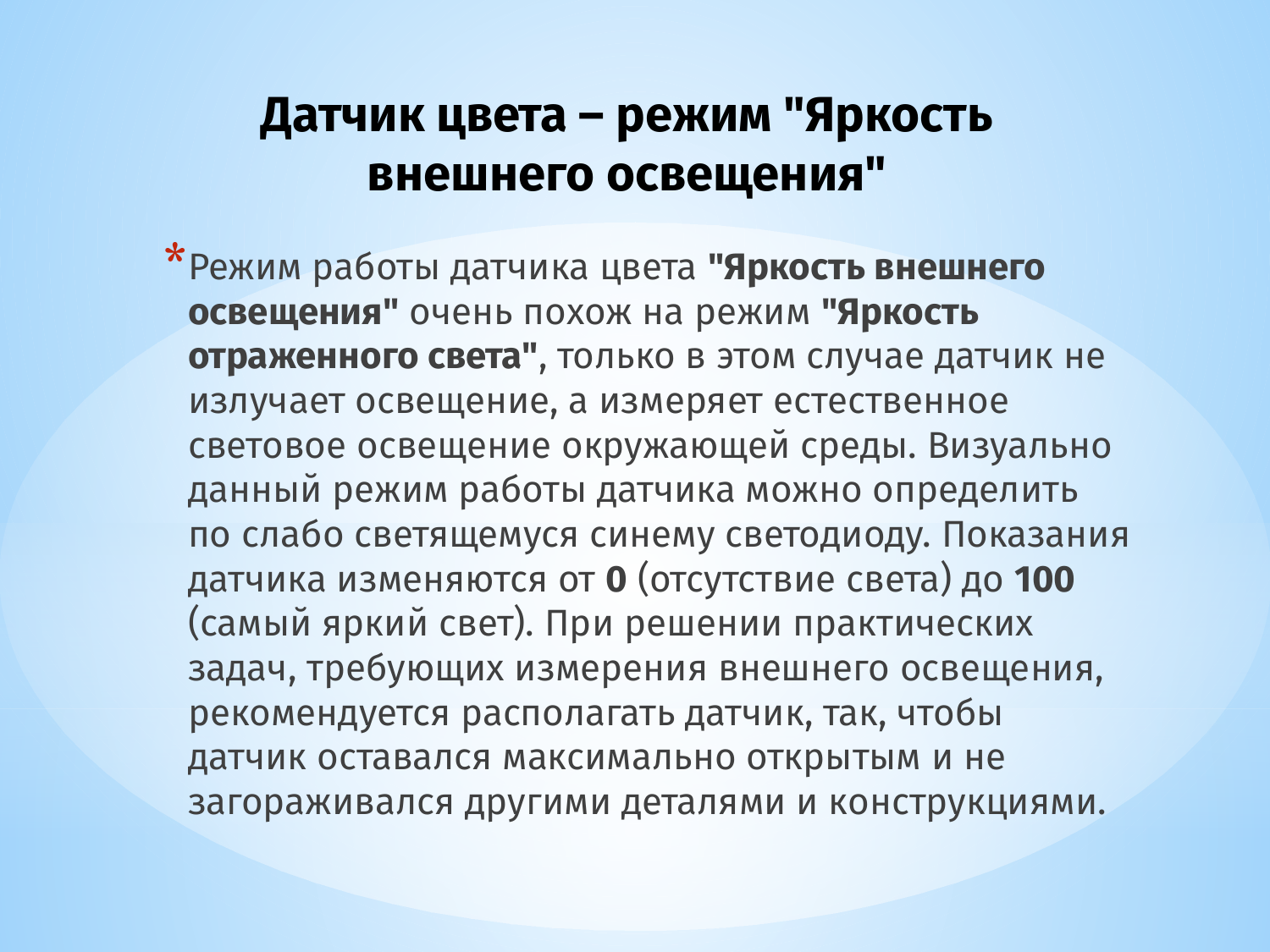

# Датчик цвета – режим "Яркость внешнего освещения"
Режим работы датчика цвета "Яркость внешнего освещения" очень похож на режим "Яркость отраженного света", только в этом случае датчик не излучает освещение, а измеряет естественное световое освещение окружающей среды. Визуально данный режим работы датчика можно определить по слабо светящемуся синему светодиоду. Показания датчика изменяются от 0 (отсутствие света) до 100 (самый яркий свет). При решении практических задач, требующих измерения внешнего освещения, рекомендуется располагать датчик, так, чтобы датчик оставался максимально открытым и не загораживался другими деталями и конструкциями.